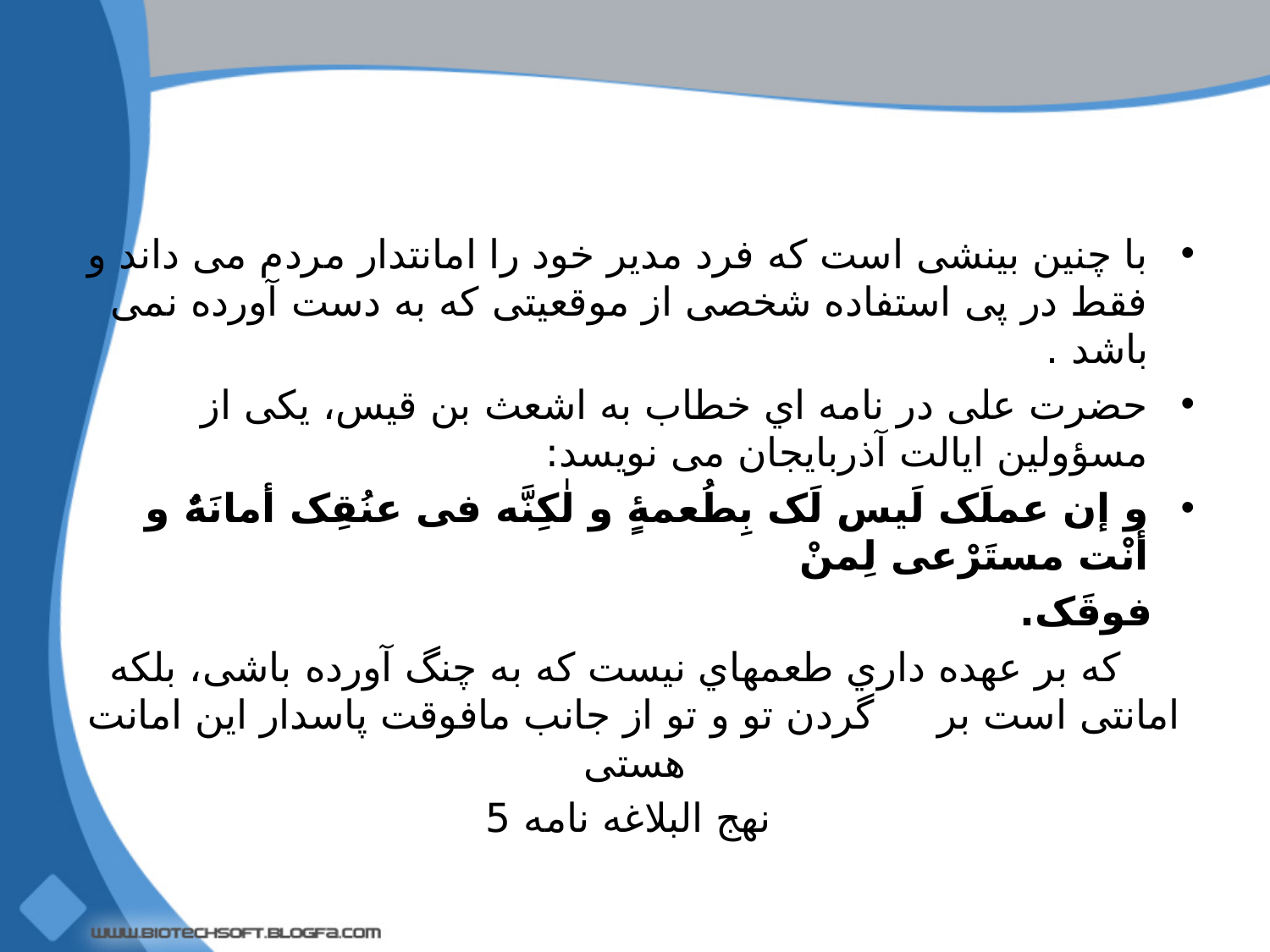

با چنین بینشی است که فرد مدیر خود را امانتدار مردم می داند و فقط در پی استفاده شخصی از موقعیتی که به دست آورده نمی باشد .
حضرت علی در نامه اي خطاب به اشعث بن قیس، یکی از مسؤولین ایالت آذربایجان می نویسد:
و إن عملَک لَیس لَک بِطُعمۀٍ و لٰکِنَّه فی عنُقِک أمانَۀٌ و أنْت مستَرْعی لِمنْ
   فوقَک.
   که بر عهده داري طعمهاي نیست که به چنگ آورده باشی، بلکه امانتی است بر     گردن تو و تو از جانب مافوقت پاسدار این امانت هستی
 نهج البلاغه نامه 5